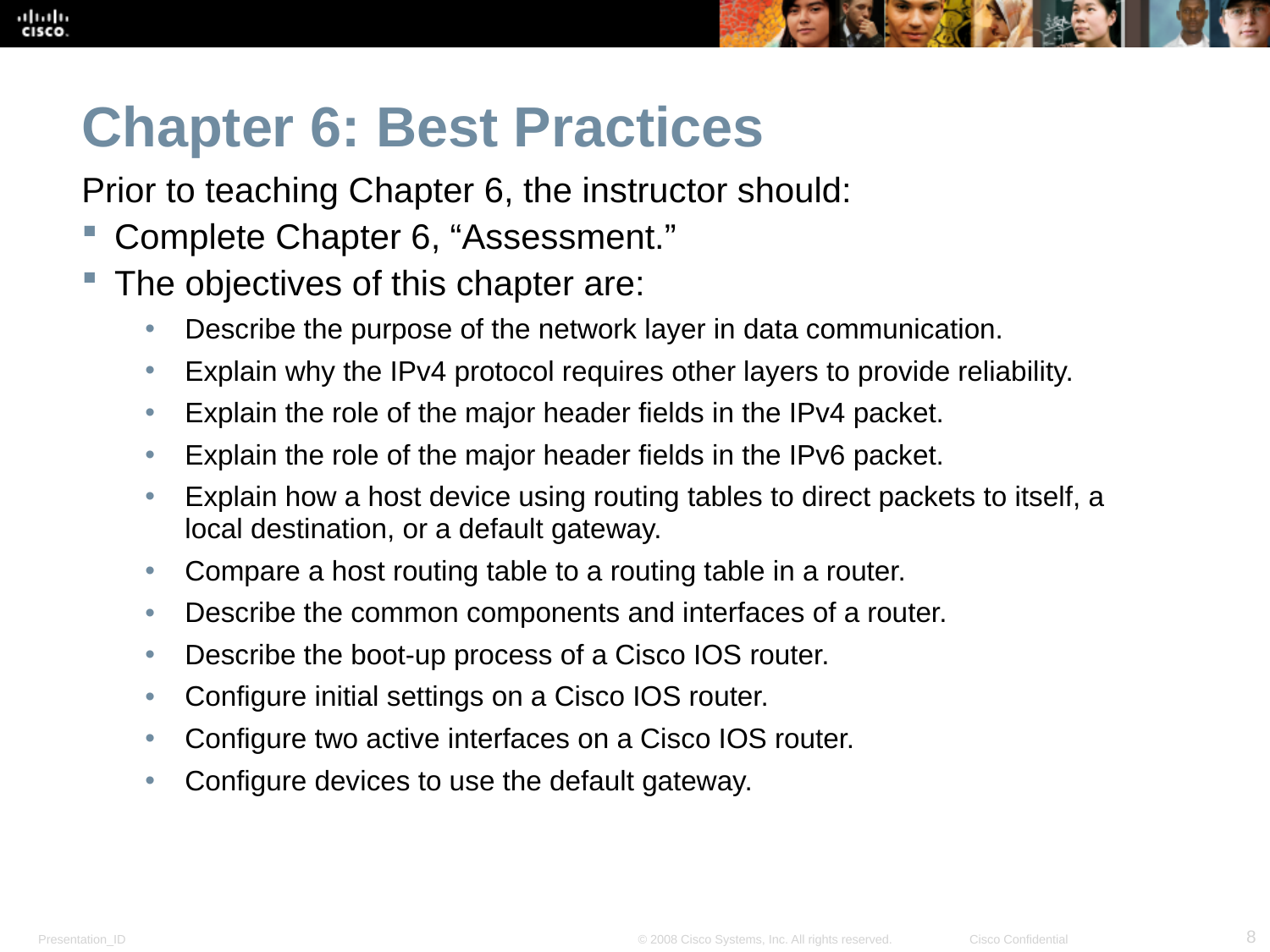

Chapter 6: Best Practices
Prior to teaching Chapter 6, the instructor should:
Complete Chapter 6, “Assessment.”
The objectives of this chapter are:
Describe the purpose of the network layer in data communication.
Explain why the IPv4 protocol requires other layers to provide reliability.
Explain the role of the major header fields in the IPv4 packet.
Explain the role of the major header fields in the IPv6 packet.
Explain how a host device using routing tables to direct packets to itself, a local destination, or a default gateway.
Compare a host routing table to a routing table in a router.
Describe the common components and interfaces of a router.
Describe the boot-up process of a Cisco IOS router.
Configure initial settings on a Cisco IOS router.
Configure two active interfaces on a Cisco IOS router.
Configure devices to use the default gateway.